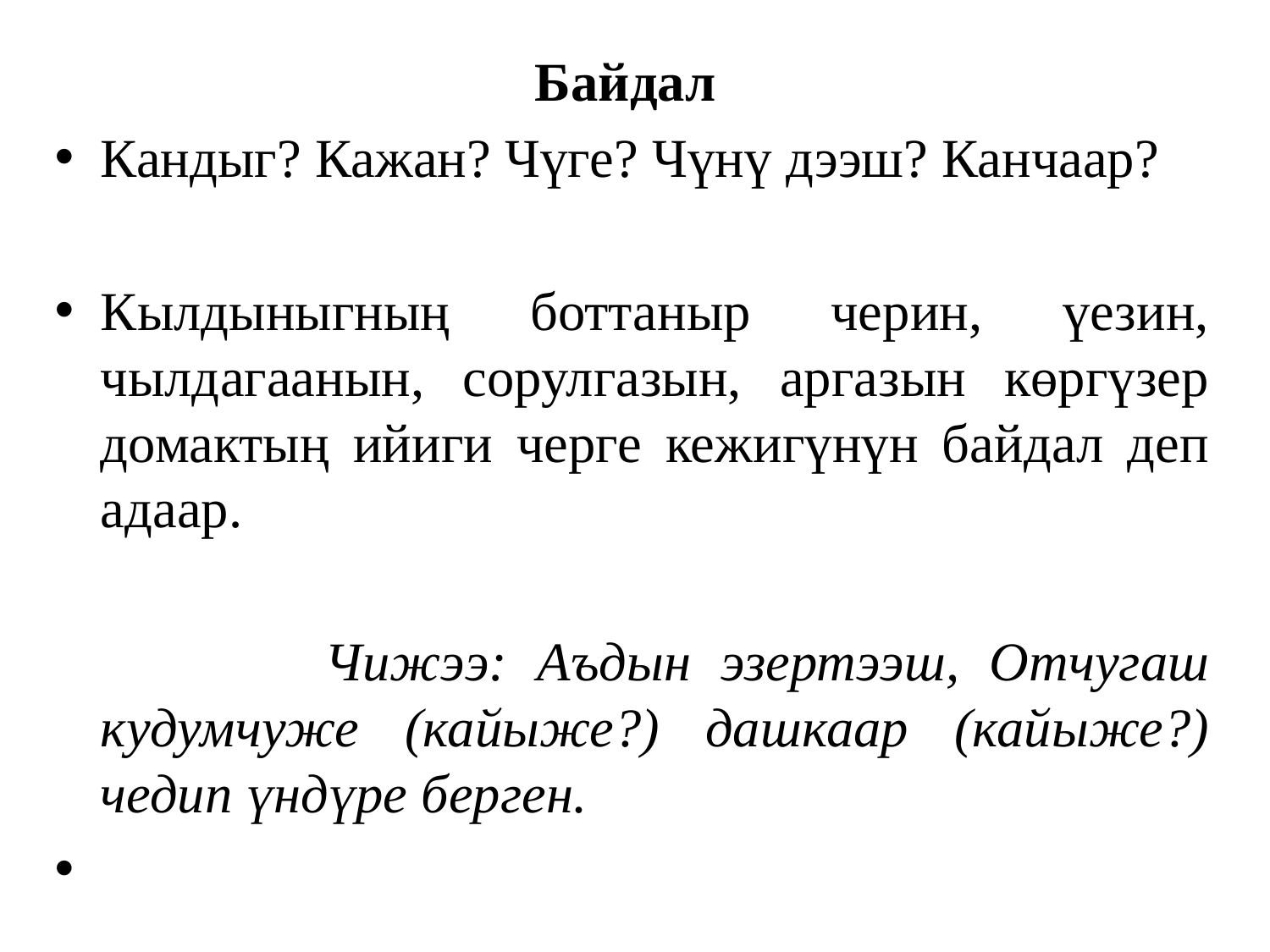

Байдал
Кандыг? Кажан? Чүге? Чүнү дээш? Канчаар?

Кылдыныгның боттаныр черин, үезин, чылдагаанын, сорулгазын, аргазын көргүзер домактың ийиги черге кежигүнүн байдал деп адаар.

         Чижээ: Аъдын эзертээш, Отчугаш кудумчуже (кайыже?) дашкаар (кайыже?) чедип үндүре берген.